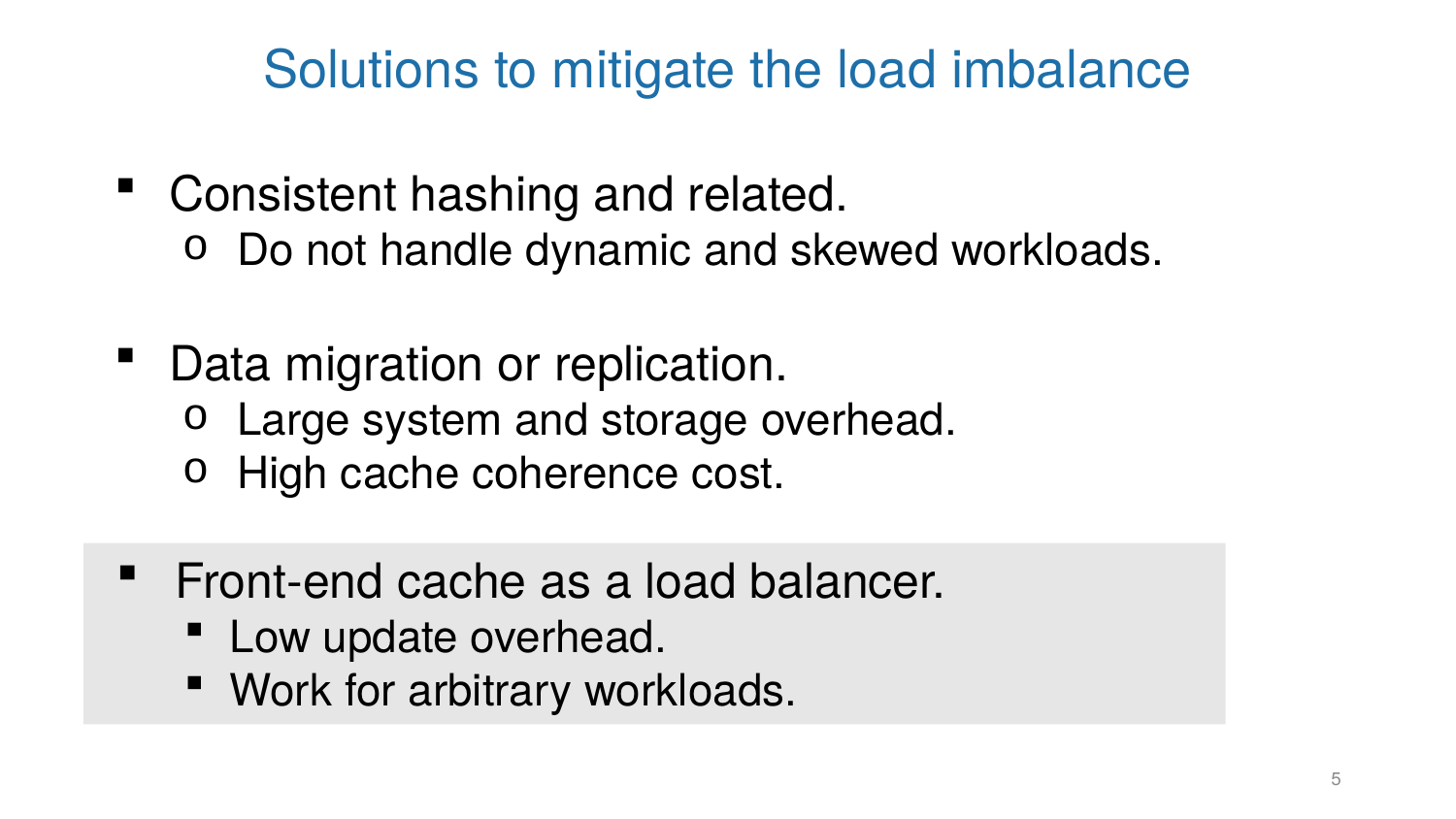

# Solutions to mitigate the load imbalance
Consistent hashing and related.
Do not handle dynamic and skewed workloads.

Data migration or replication.
Large system and storage overhead.
High cache coherence cost.

 Front-end cache as a load balancer.
Low update overhead.
Work for arbitrary workloads.
5